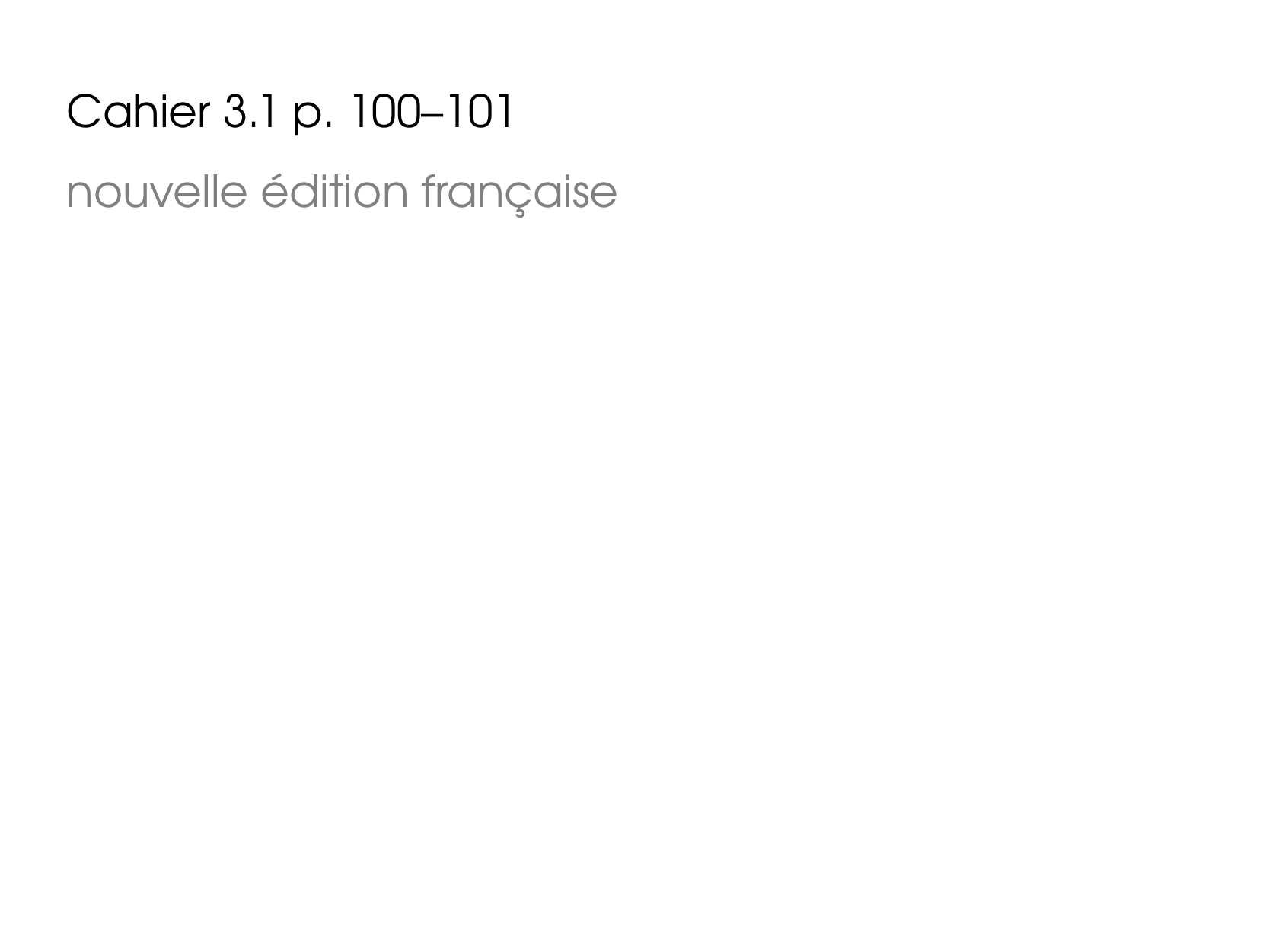

Cahier 3.1 p. 100–101
nouvelle édition française